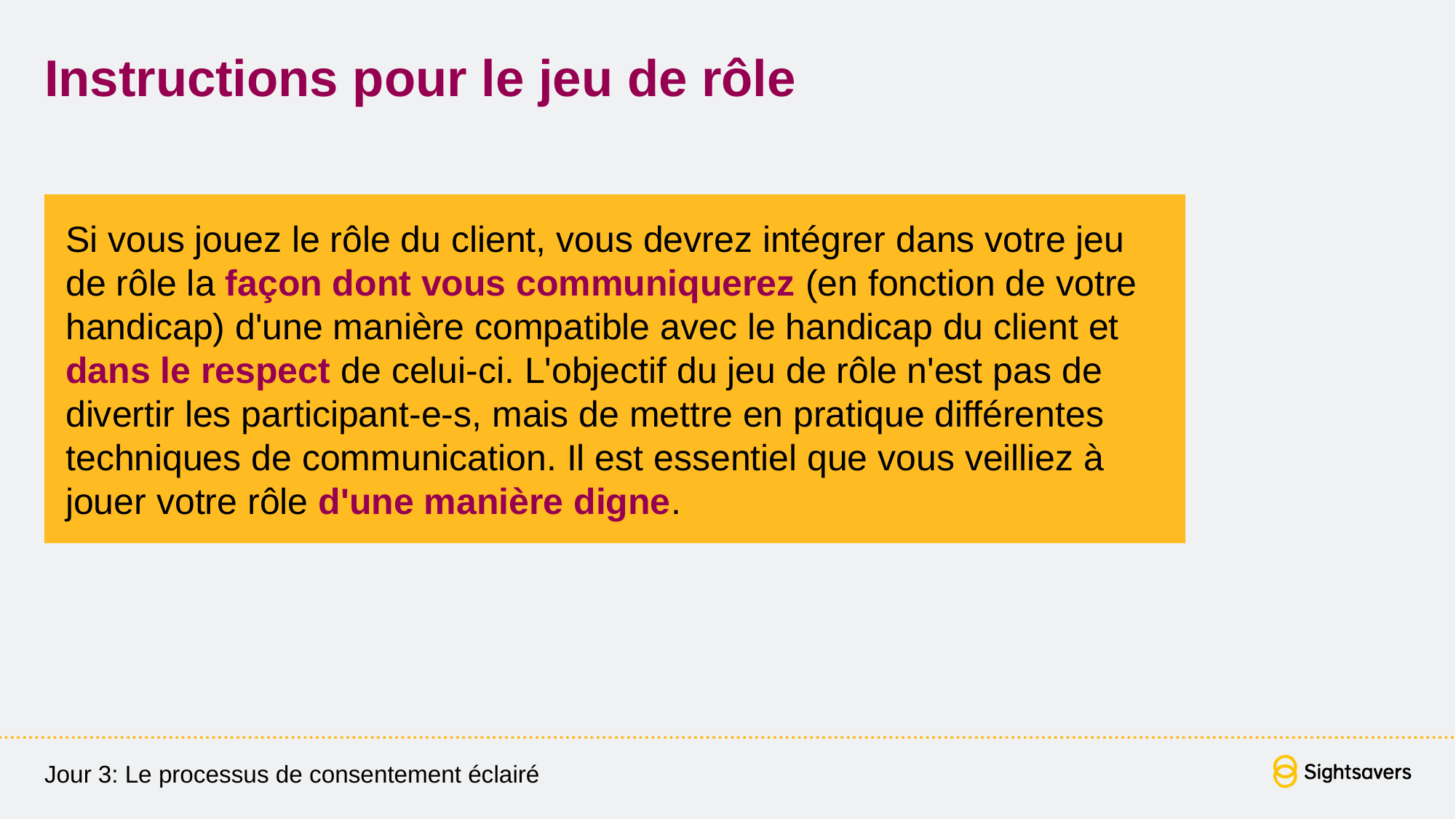

# Instructions pour le jeu de rôle
Si vous jouez le rôle du client, vous devrez intégrer dans votre jeu de rôle la façon dont vous communiquerez (en fonction de votre handicap) d'une manière compatible avec le handicap du client et dans le respect de celui-ci. L'objectif du jeu de rôle n'est pas de divertir les participant-e-s, mais de mettre en pratique différentes techniques de communication. Il est essentiel que vous veilliez à jouer votre rôle d'une manière digne.
Jour 3: Le processus de consentement éclairé